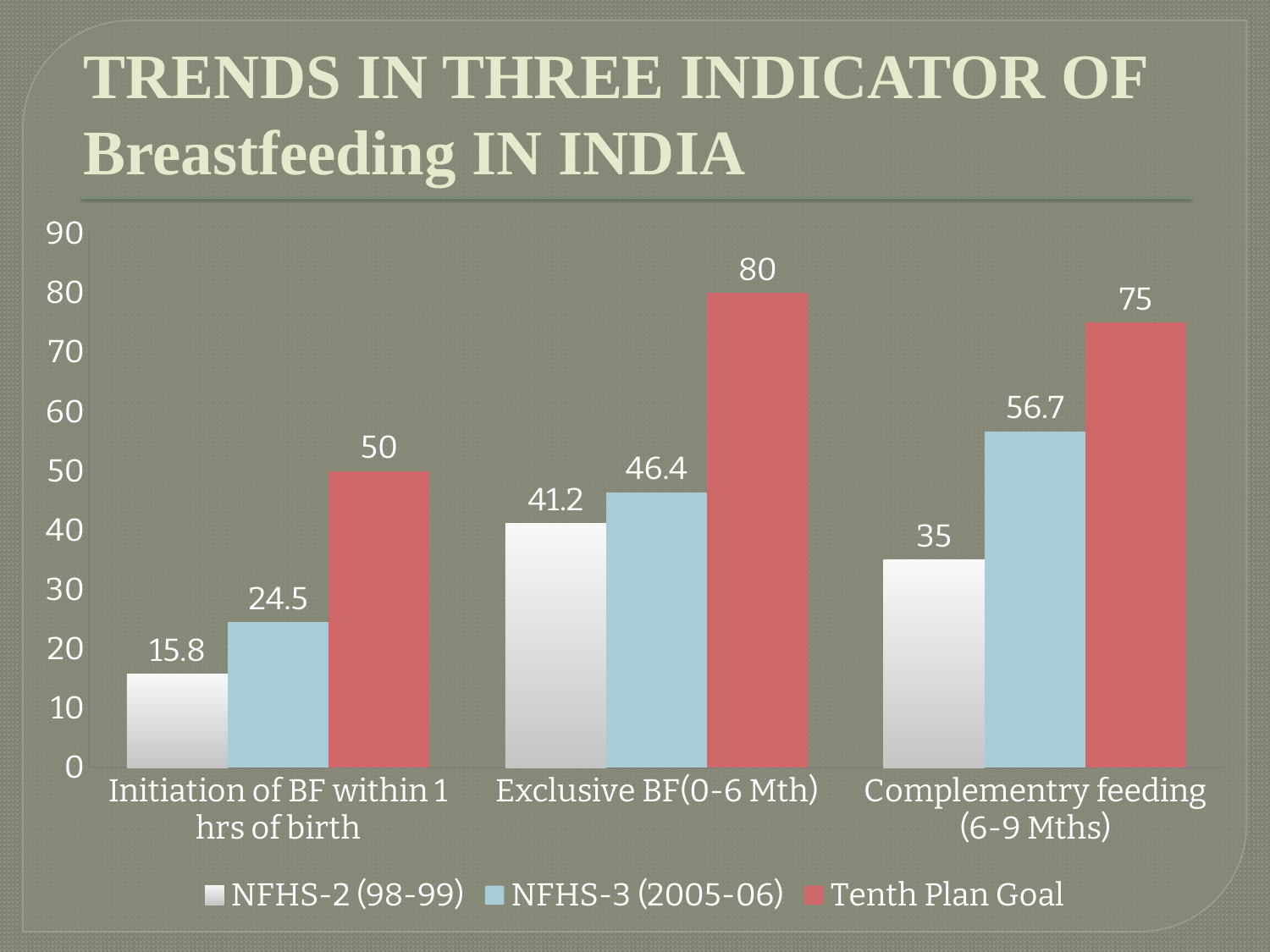

# TRENDS IN THREE INDICATOR OF Breastfeeding IN INDIA

### Chart

| Category | NFHS-2 (98-99) | NFHS-3 (2005-06) | Tenth Plan Goal |
|---|---|---|---|
| Initiation of BF within 1 hrs of birth | 15.8 | 24.5 | 50.0 |
| Exclusive BF(0-6 Mth) | 41.2 | 46.4 | 80.0 |
| Complementry feeding (6-9 Mths) | 35.0 | 56.7 | 75.0 |